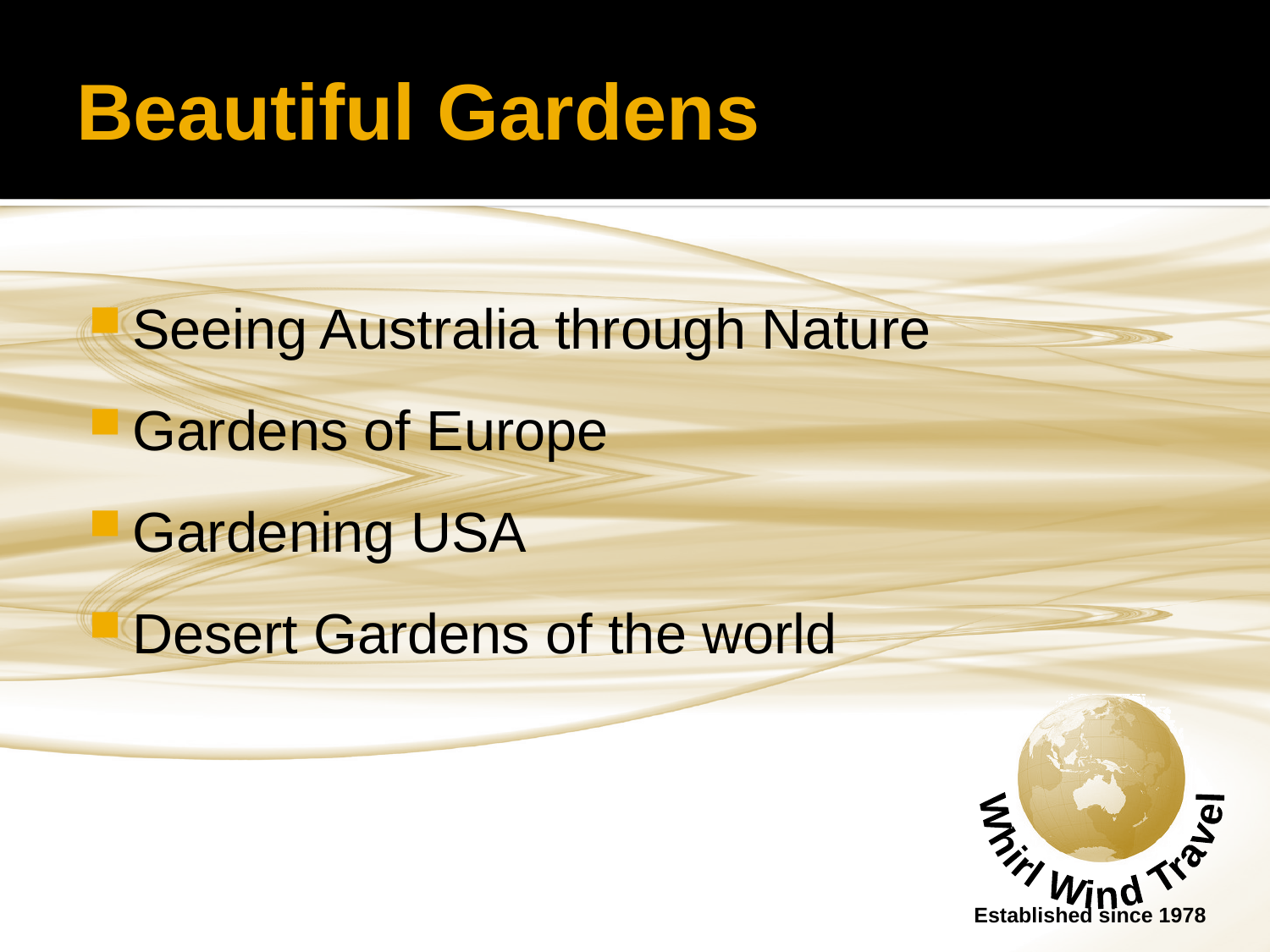

# Beautiful Gardens
Seeing Australia through Nature
Gardens of Europe
Gardening USA
Desert Gardens of the world